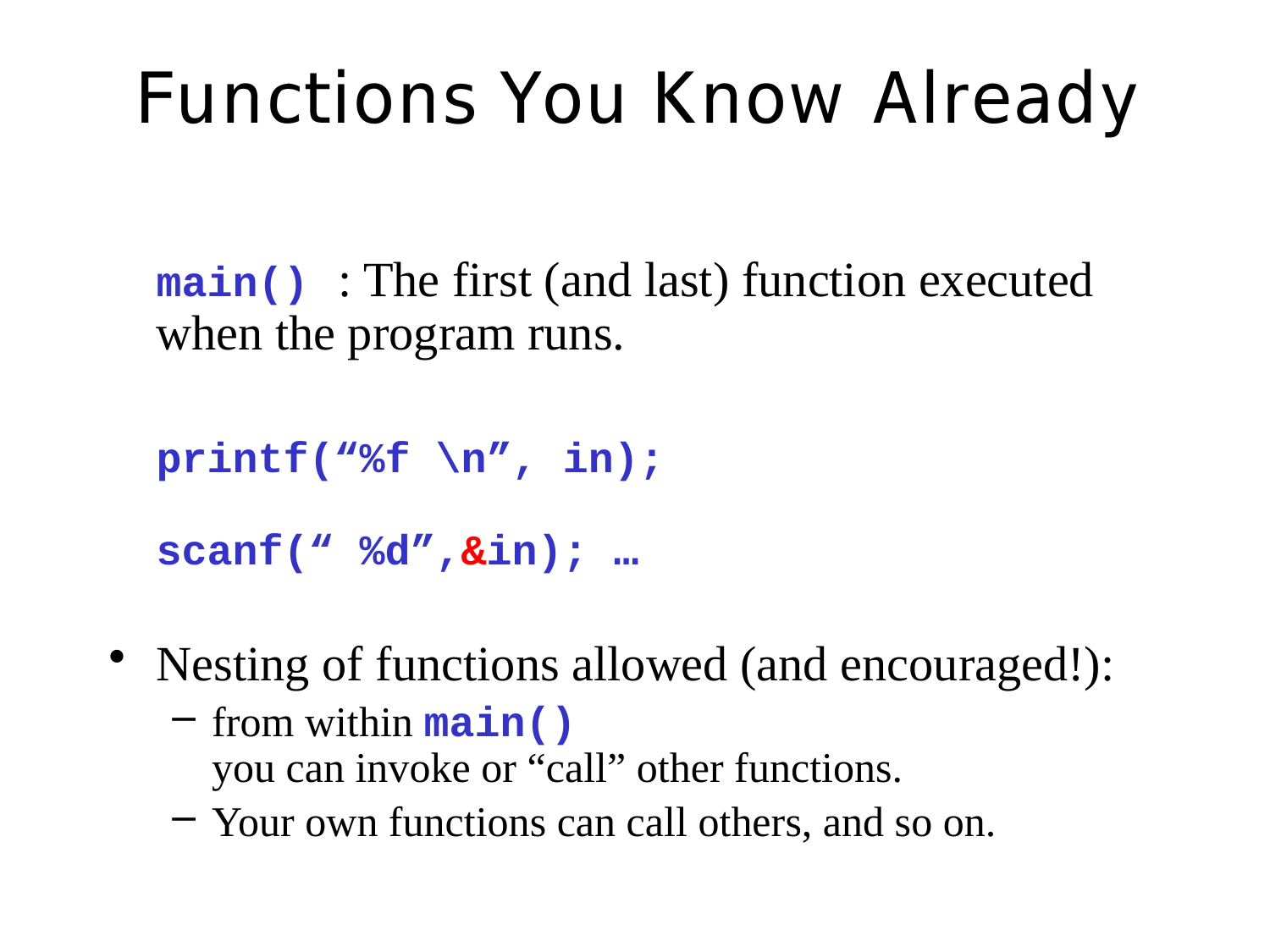

# Functions You Know Already
	main() : The first (and last) function executed when the program runs.
	printf(“%f \n”, in);
scanf(“ %d”,&in); …

Nesting of functions allowed (and encouraged!):
from within main()
you can invoke or “call” other functions.
Your own functions can call others, and so on.